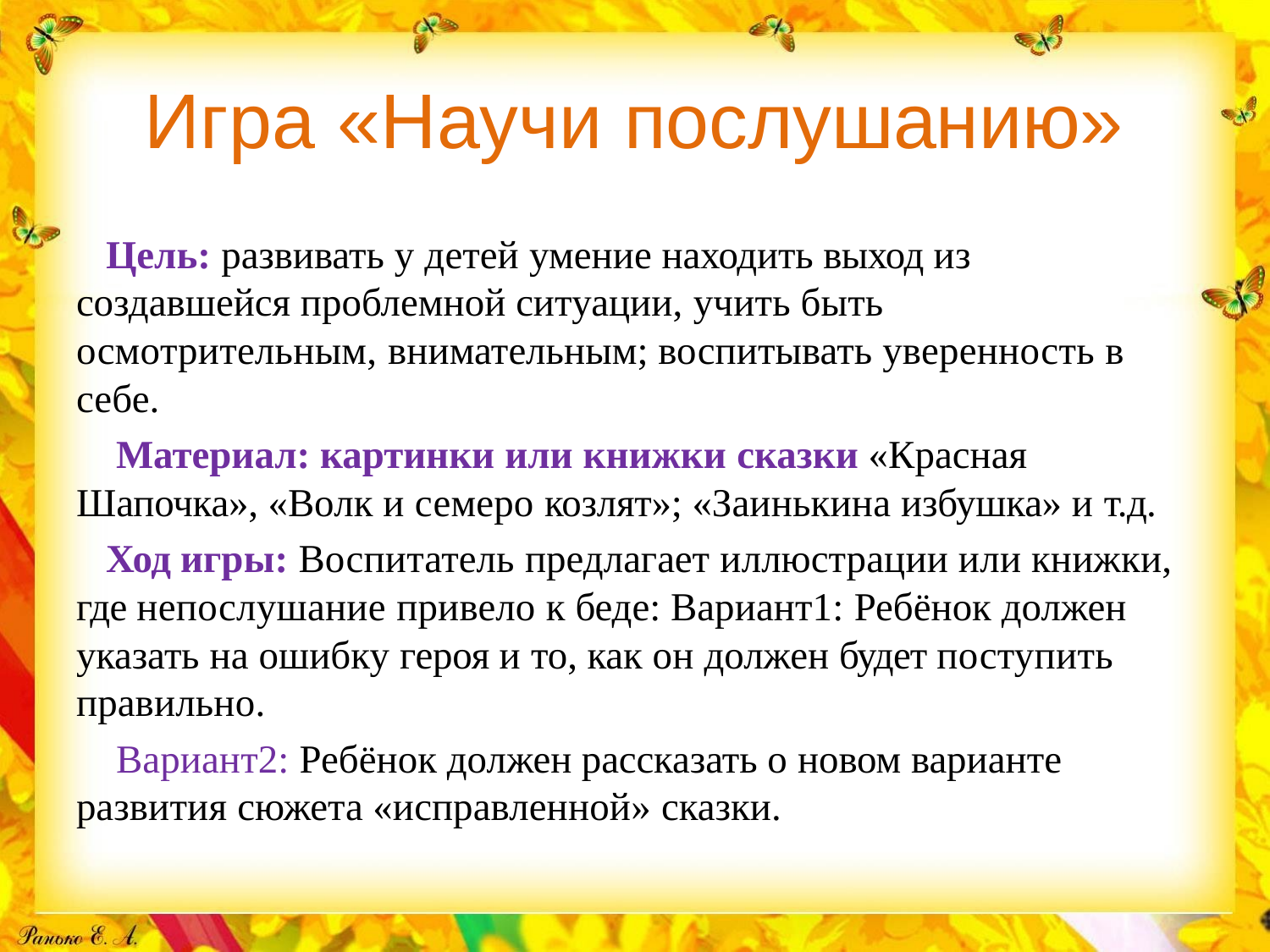

# Игра «Научи послушанию»
Цель: развивать у детей умение находить выход из  создавшейся проблемной ситуации, учить быть  осмотрительным, внимательным; воспитывать уверенность в  себе.
Материал: картинки или книжки сказки «Красная  Шапочка», «Волк и семеро козлят»; «Заинькина избушка» и т.д.
Ход игры: Воспитатель предлагает иллюстрации или книжки,  где непослушание привело к беде: Вариант1: Ребёнок должен  указать на ошибку героя и то, как он должен будет поступить  правильно.
Вариант2: Ребёнок должен рассказать о новом варианте  развития сюжета «исправленной» сказки.